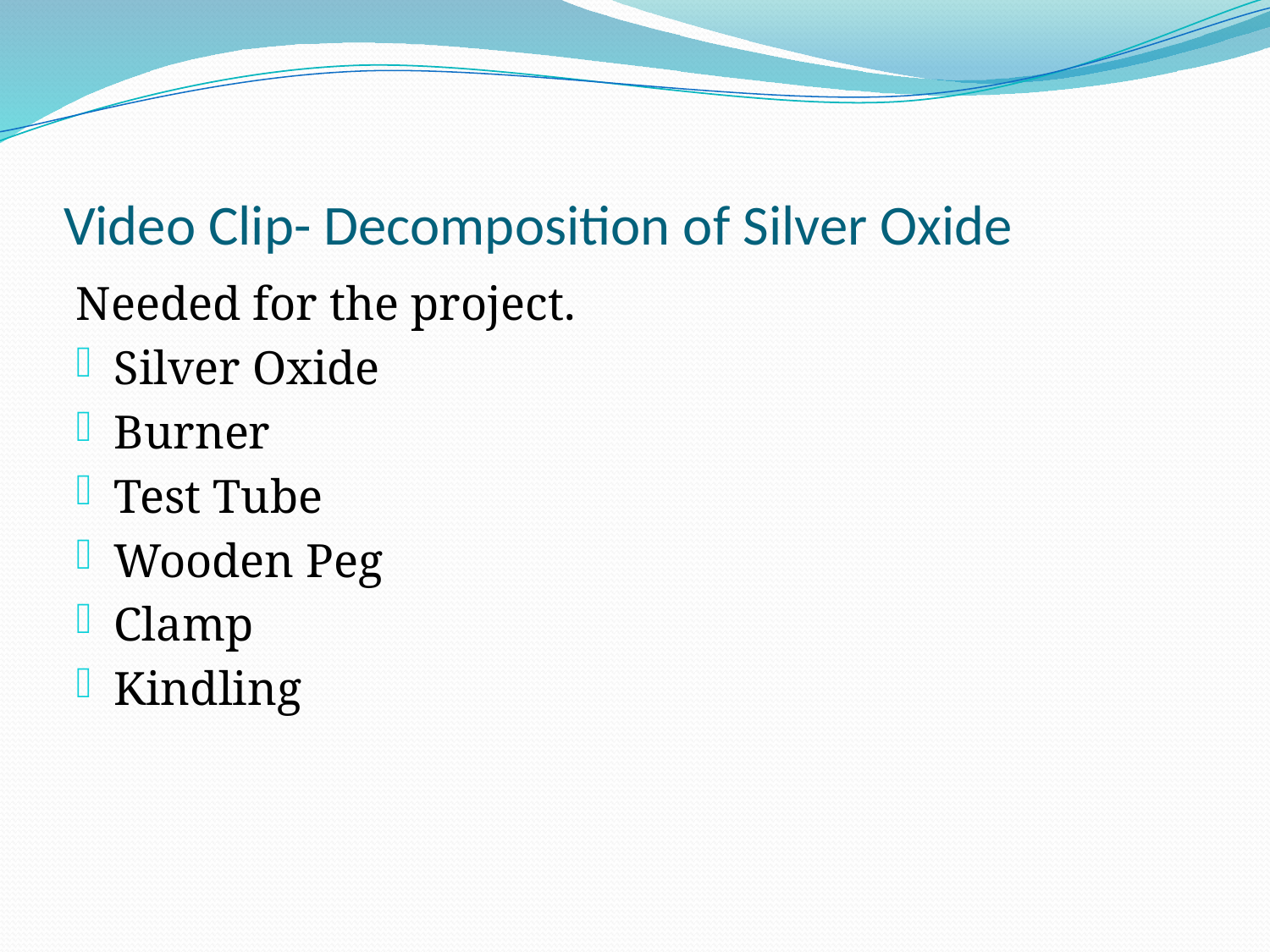

# Video Clip- Decomposition of Silver Oxide
Needed for the project.
Silver Oxide
Burner
Test Tube
Wooden Peg
Clamp
Kindling